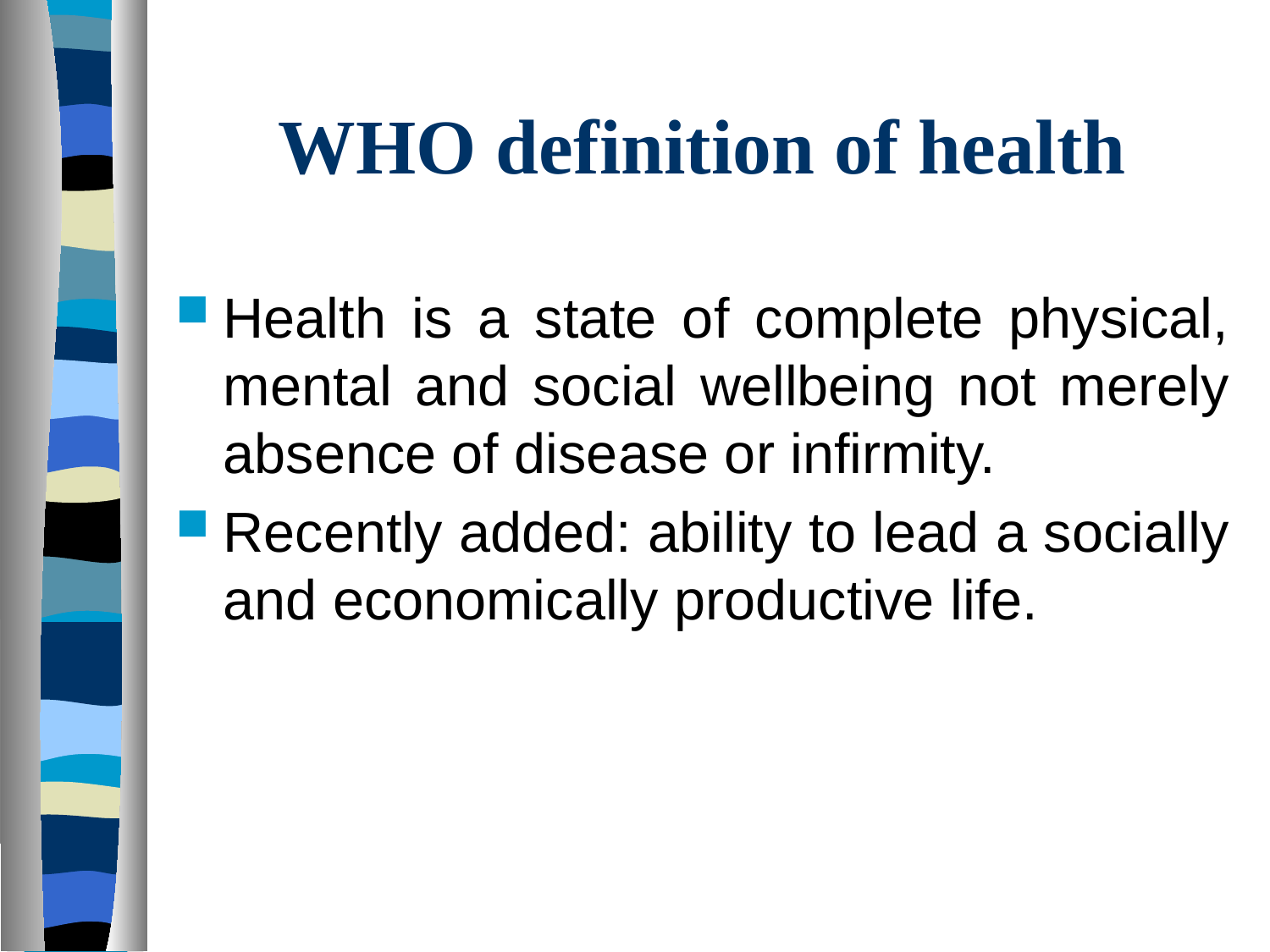

# WHO definition of health
Health is a state of complete physical, mental and social wellbeing not merely absence of disease or infirmity.
Recently added: ability to lead a socially and economically productive life.